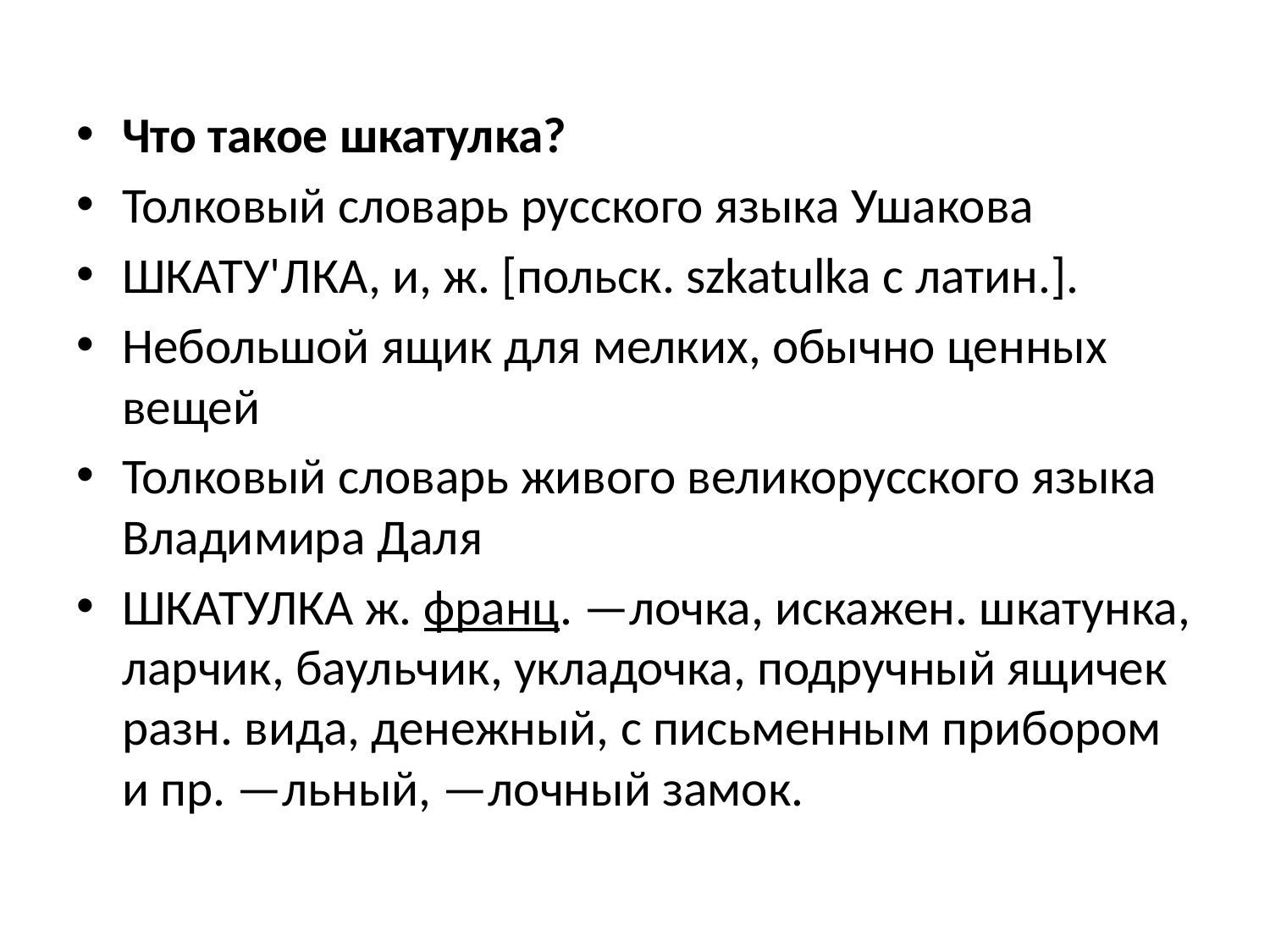

#
Что такое шкатулка?
Толковый словарь русского языка Ушакова
ШКАТУ'ЛКА, и, ж. [польск. szkatulka с латин.].
Небольшой ящик для мелких, обычно ценных вещей
Толковый словарь живого великорусского языка Владимира Даля
ШКАТУЛКА ж. франц. —лочка, искажен. шкатунка, ларчик, баульчик, укладочка, подручный ящичек разн. вида, денежный, с письменным прибором и пр. —льный, —лочный замок.